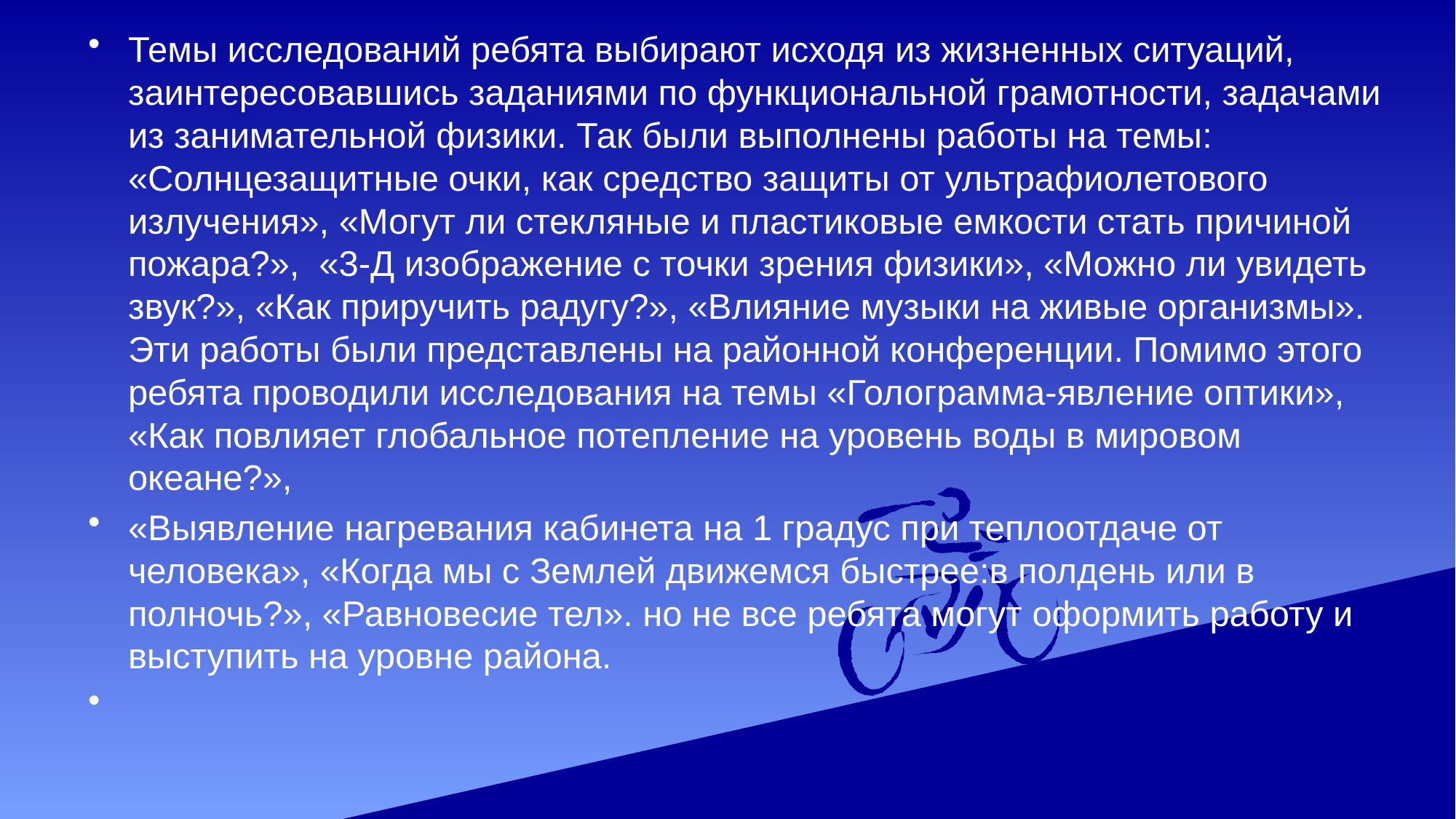

Темы исследований ребята выбирают исходя из жизненных ситуаций, заинтересовавшись заданиями по функциональной грамотности, задачами из занимательной физики. Так были выполнены работы на темы: «Солнцезащитные очки, как средство защиты от ультрафиолетового излучения», «Могут ли стекляные и пластиковые емкости стать причиной пожара?»,  «3-Д изображение с точки зрения физики», «Можно ли увидеть звук?», «Как приручить радугу?», «Влияние музыки на живые организмы». Эти работы были представлены на районной конференции. Помимо этого ребята проводили исследования на темы «Голограмма-явление оптики», «Как повлияет глобальное потепление на уровень воды в мировом океане?»,
«Выявление нагревания кабинета на 1 градус при теплоотдаче от человека», «Когда мы с Землей движемся быстрее:в полдень или в полночь?», «Равновесие тел». но не все ребята могут оформить работу и выступить на уровне района.

#